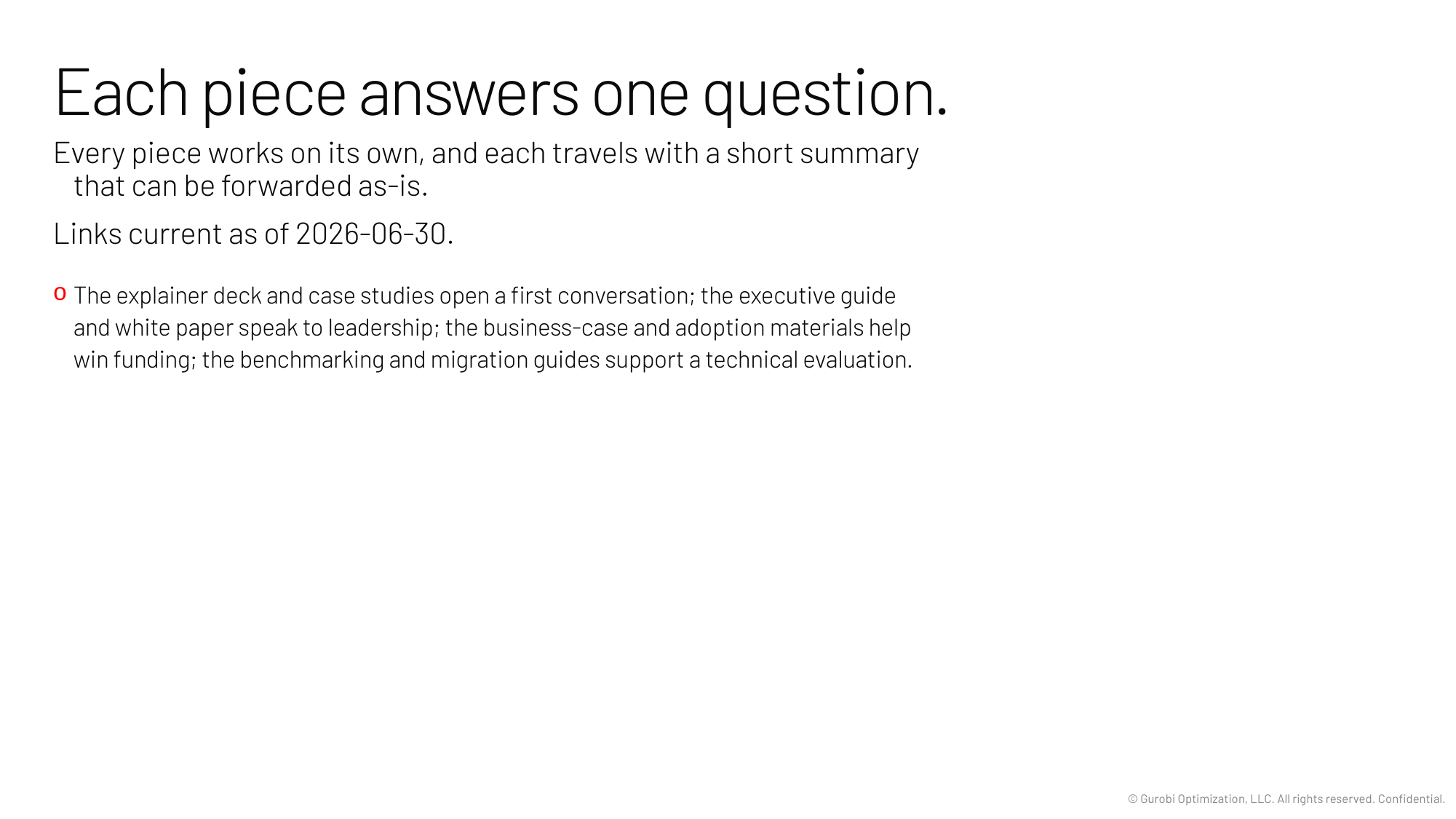

# Each piece answers one question.
Every piece works on its own, and each travels with a short summary that can be forwarded as-is.
Links current as of 2026-06-30.
The explainer deck and case studies open a first conversation; the executive guide and white paper speak to leadership; the business-case and adoption materials help win funding; the benchmarking and migration guides support a technical evaluation.